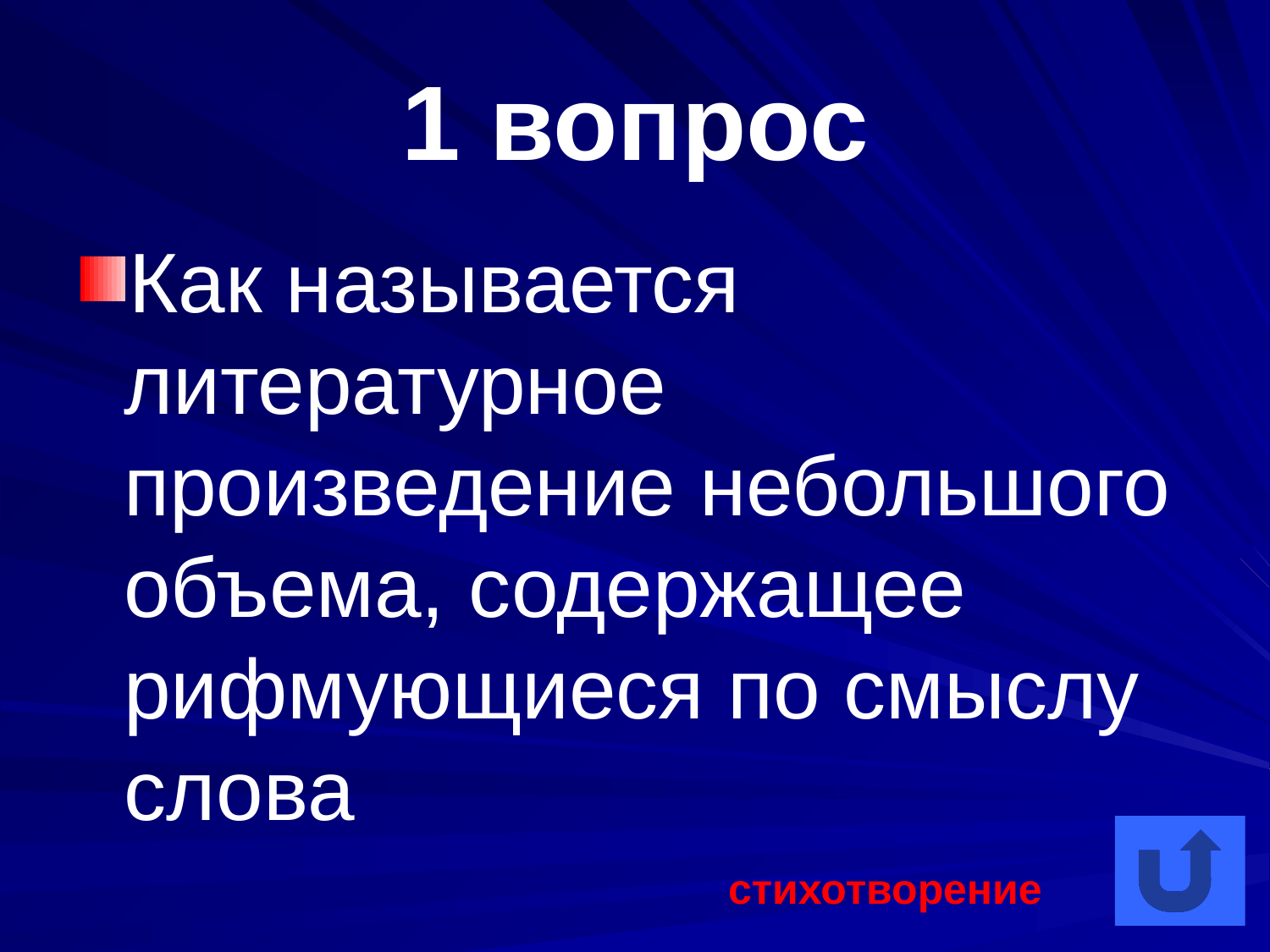

# 1 вопрос
Как называется литературное произведение небольшого объема, содержащее рифмующиеся по смыслу слова

стихотворение